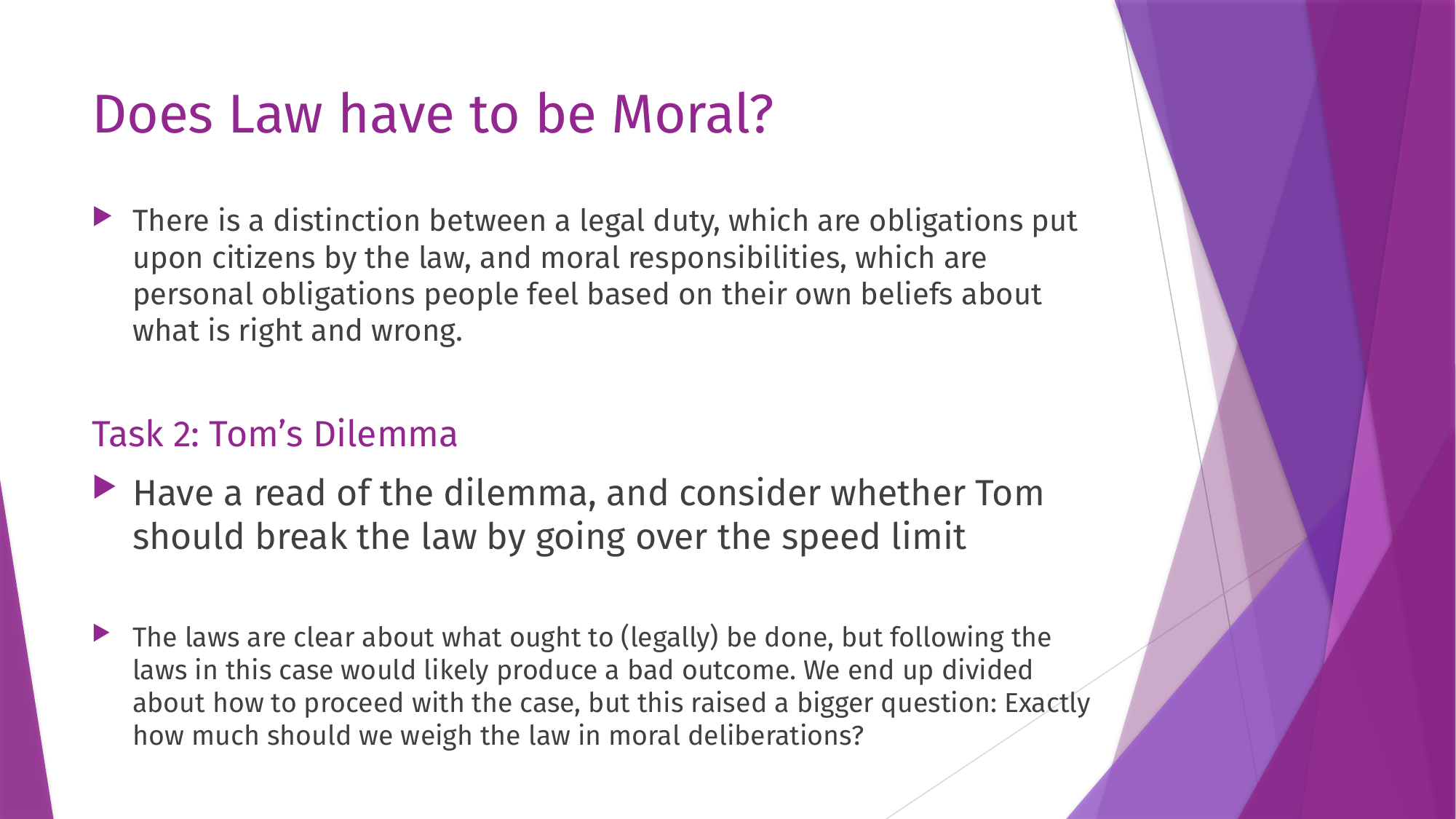

# Does Law have to be Moral?

There is a distinction between a legal duty, which are obligations put upon citizens by the law, and moral responsibilities, which are personal obligations people feel based on their own beliefs about what is right and wrong.

Task 2: Tom’s Dilemma
Have a read of the dilemma, and consider whether Tom should break the law by going over the speed limit

The laws are clear about what ought to (legally) be done, but following the laws in this case would likely produce a bad outcome. We end up divided about how to proceed with the case, but this raised a bigger question: Exactly how much should we weigh the law in moral deliberations?